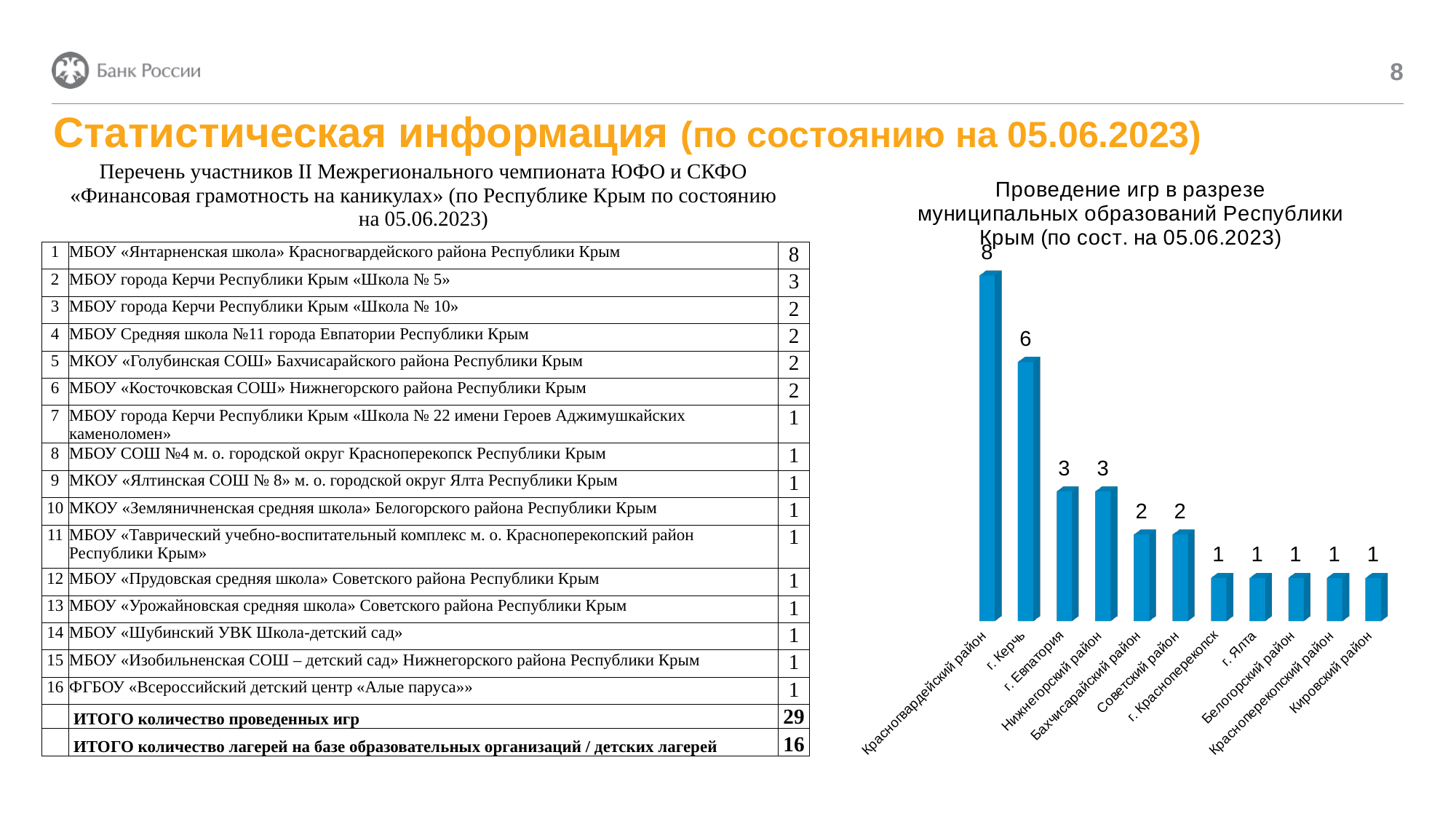

Колонтитул раздела или подраздела
8
Статистическая информация (по состоянию на 05.06.2023)

[unsupported chart]

|  | Перечень участников II Межрегионального чемпионата ЮФО и СКФО «Финансовая грамотность на каникулах» (по Республике Крым по состоянию на 05.06.2023) |  |
| --- | --- | --- |
|  |  |  |
| 1 | МБОУ «Янтарненская школа» Красногвардейского района Республики Крым | 8 |
| 2 | МБОУ города Керчи Республики Крым «Школа № 5» | 3 |
| 3 | МБОУ города Керчи Республики Крым «Школа № 10» | 2 |
| 4 | МБОУ Средняя школа №11 города Евпатории Республики Крым | 2 |
| 5 | МКОУ «Голубинская СОШ» Бахчисарайского района Республики Крым | 2 |
| 6 | МБОУ «Косточковская СОШ» Нижнегорского района Республики Крым | 2 |
| 7 | МБОУ города Керчи Республики Крым «Школа № 22 имени Героев Аджимушкайских каменоломен» | 1 |
| 8 | МБОУ СОШ №4 м. о. городской округ Красноперекопск Республики Крым | 1 |
| 9 | МКОУ «Ялтинская СОШ № 8» м. о. городской округ Ялта Республики Крым | 1 |
| 10 | МКОУ «Земляничненская средняя школа» Белогорского района Республики Крым | 1 |
| 11 | МБОУ «Таврический учебно-воспитательный комплекс м. о. Красноперекопский район Республики Крым» | 1 |
| 12 | МБОУ «Прудовская средняя школа» Советского района Республики Крым | 1 |
| 13 | МБОУ «Урожайновская средняя школа» Советского района Республики Крым | 1 |
| 14 | МБОУ «Шубинский УВК Школа-детский сад» | 1 |
| 15 | МБОУ «Изобильненская СОШ – детский сад» Нижнегорского района Республики Крым | 1 |
| 16 | ФГБОУ «Всероссийский детский центр «Алые паруса»» | 1 |
|  | ИТОГО количество проведенных игр | 29 |
|  | ИТОГО количество лагерей на базе образовательных организаций / детских лагерей | 16 |